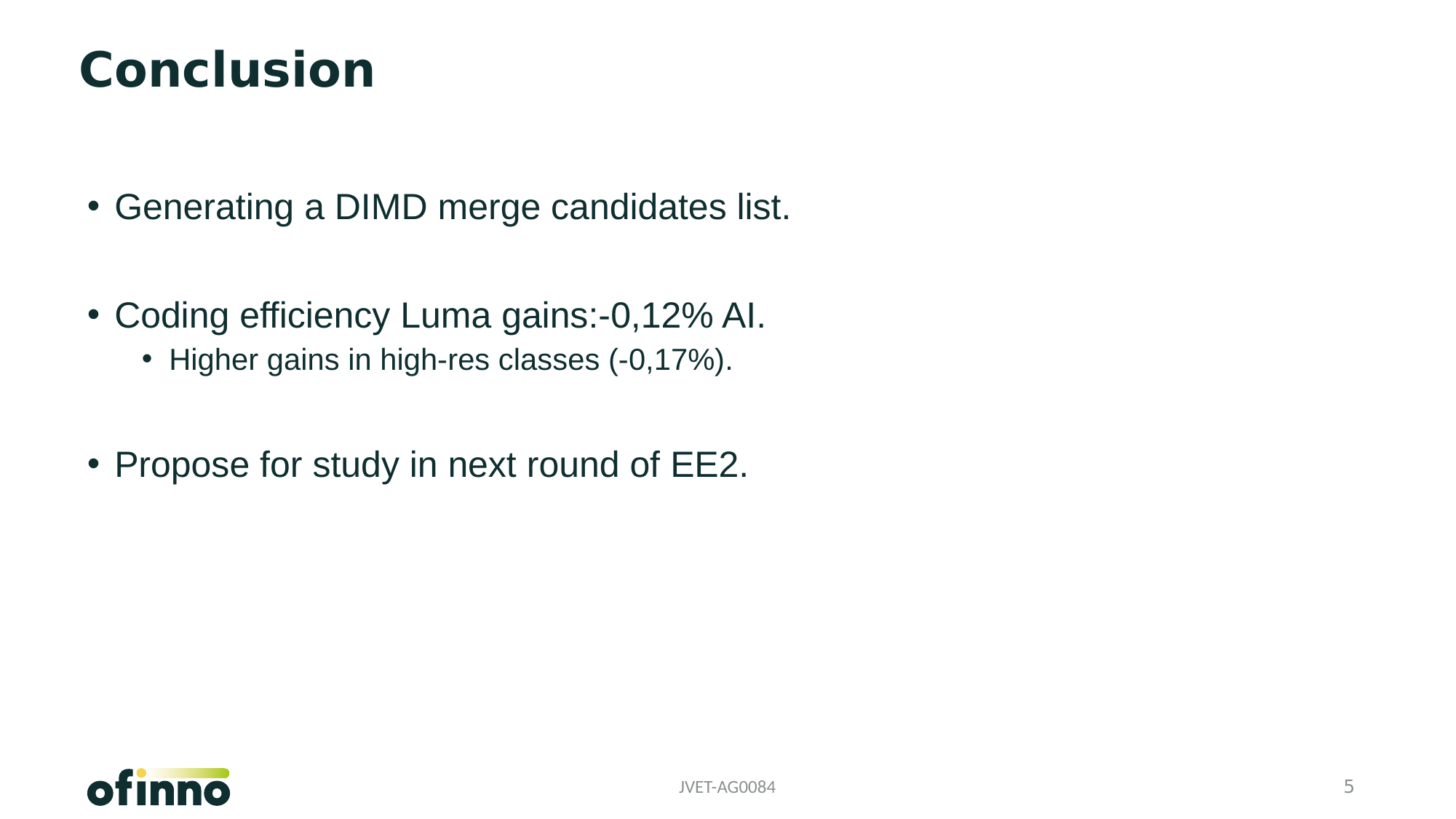

# Conclusion

Generating a DIMD merge candidates list.

Coding efficiency Luma gains:-0,12% AI.
Higher gains in high-res classes (-0,17%).

Propose for study in next round of EE2.

JVET-AG0084
5